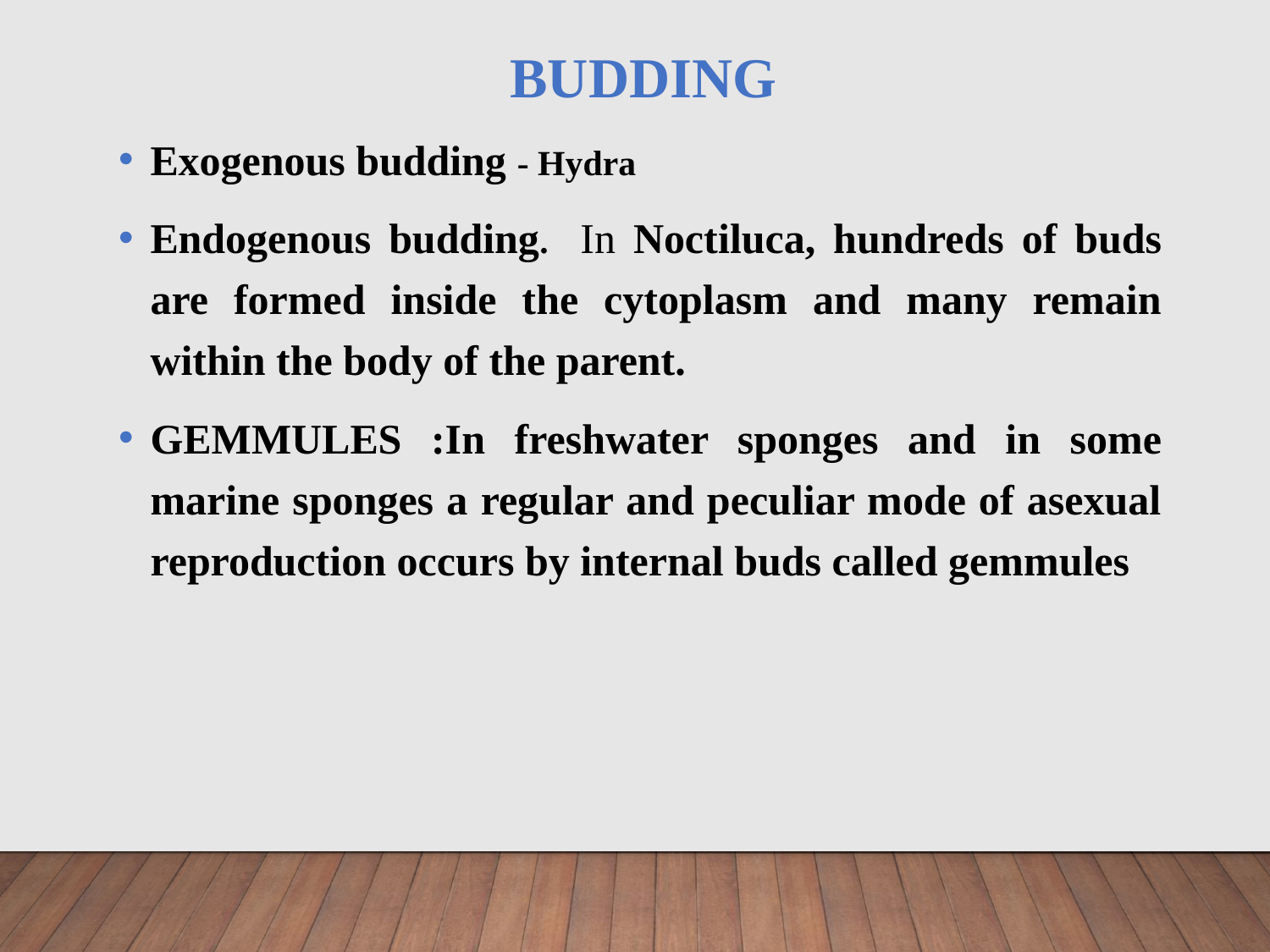

# budding
Exogenous budding - Hydra
Endogenous budding.  In Noctiluca, hundreds of buds are formed inside the cytoplasm and many remain within the body of the parent.
GEMMULES :In freshwater sponges and in some marine sponges a regular and peculiar mode of asexual reproduction occurs by internal buds called gemmules